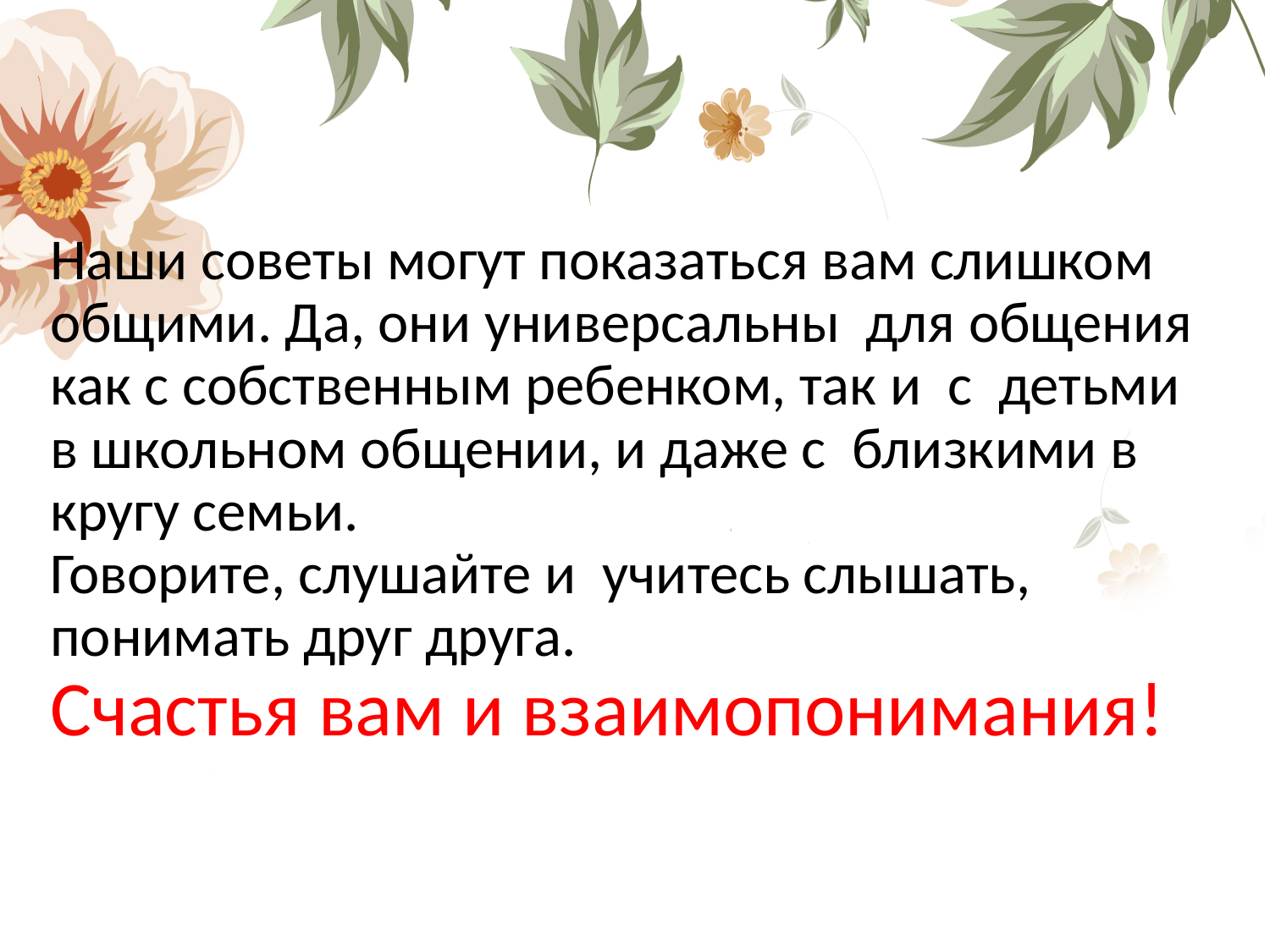

# Наши советы могут показаться вам слишком общими. Да, они универсальны  для общения как с собственным ребенком, так и  с  детьми в школьном общении, и даже с  близкими в кругу семьи. Говорите, слушайте и  учитесь слышать, понимать друг друга. Счастья вам и взаимопонимания!